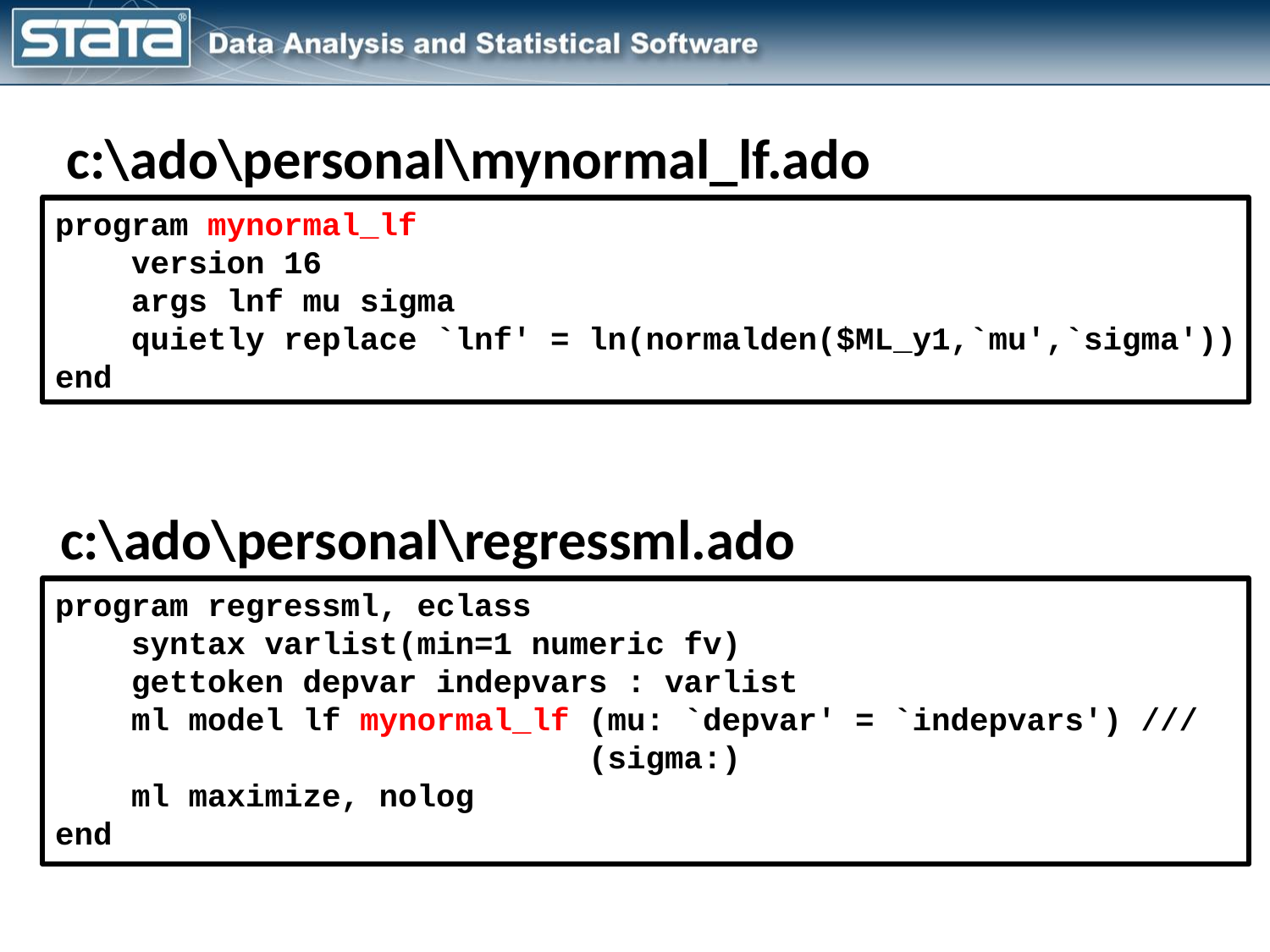

c:\ado\personal\mynormal_lf.ado
program mynormal_lf
    version 16
    args lnf mu sigma
    quietly replace `lnf' = ln(normalden($ML_y1,`mu',`sigma'))
end
c:\ado\personal\regressml.ado
program regressml, eclass
    syntax varlist(min=1 numeric fv)
    gettoken depvar indepvars : varlist
    ml model lf mynormal_lf (mu: `depvar' = `indepvars') ///
                            (sigma:)
    ml maximize, nolog
end